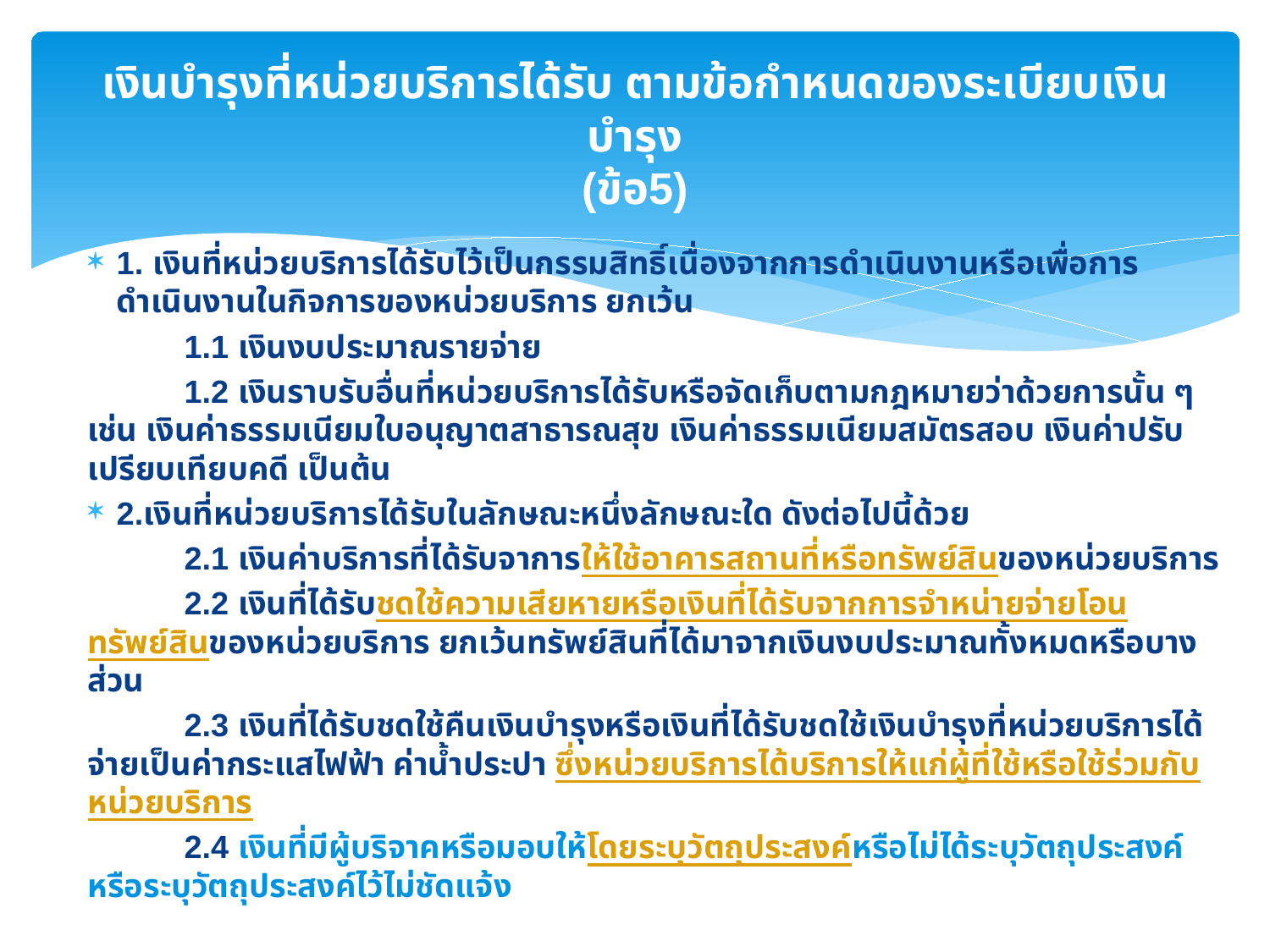

# เงินบำรุงที่หน่วยบริการได้รับ ตามข้อกำหนดของระเบียบเงินบำรุง (ข้อ5)
1. เงินที่หน่วยบริการได้รับไว้เป็นกรรมสิทธิ์เนื่องจากการดำเนินงานหรือเพื่อการดำเนินงานในกิจการของหน่วยบริการ ยกเว้น
	1.1 เงินงบประมาณรายจ่าย
	1.2 เงินราบรับอื่นที่หน่วยบริการได้รับหรือจัดเก็บตามกฎหมายว่าด้วยการนั้น ๆ เช่น เงินค่าธรรมเนียมใบอนุญาตสาธารณสุข เงินค่าธรรมเนียมสมัตรสอบ เงินค่าปรับเปรียบเทียบคดี เป็นต้น
2.เงินที่หน่วยบริการได้รับในลักษณะหนึ่งลักษณะใด ดังต่อไปนี้ด้วย
	2.1 เงินค่าบริการที่ได้รับจาการให้ใช้อาคารสถานที่หรือทรัพย์สินของหน่วยบริการ
	2.2 เงินที่ได้รับชดใช้ความเสียหายหรือเงินที่ได้รับจากการจำหน่ายจ่ายโอนทรัพย์สินของหน่วยบริการ ยกเว้นทรัพย์สินที่ได้มาจากเงินงบประมาณทั้งหมดหรือบางส่วน
	2.3 เงินที่ได้รับชดใช้คืนเงินบำรุงหรือเงินที่ได้รับชดใช้เงินบำรุงที่หน่วยบริการได้จ่ายเป็นค่ากระแสไฟฟ้า ค่าน้ำประปา ซึ่งหน่วยบริการได้บริการให้แก่ผู้ที่ใช้หรือใช้ร่วมกับหน่วยบริการ
	2.4 เงินที่มีผู้บริจาคหรือมอบให้โดยระบุวัตถุประสงค์หรือไม่ได้ระบุวัตถุประสงค์หรือระบุวัตถุประสงค์ไว้ไม่ชัดแจ้ง